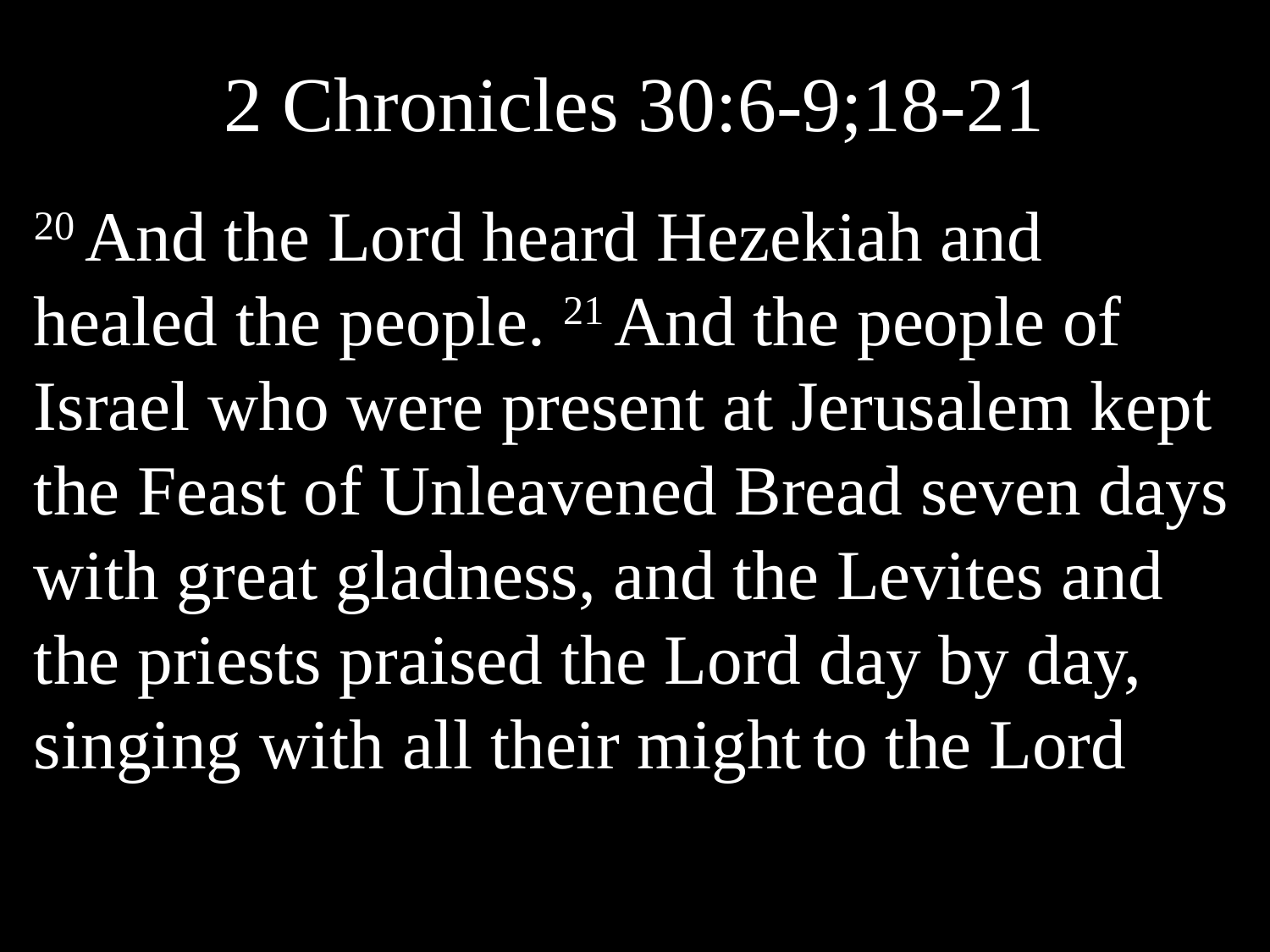

# 2 Chronicles 30:6-9;18-21
20 And the Lord heard Hezekiah and healed the people. 21 And the people of Israel who were present at Jerusalem kept the Feast of Unleavened Bread seven days with great gladness, and the Levites and the priests praised the Lord day by day, singing with all their might to the Lord